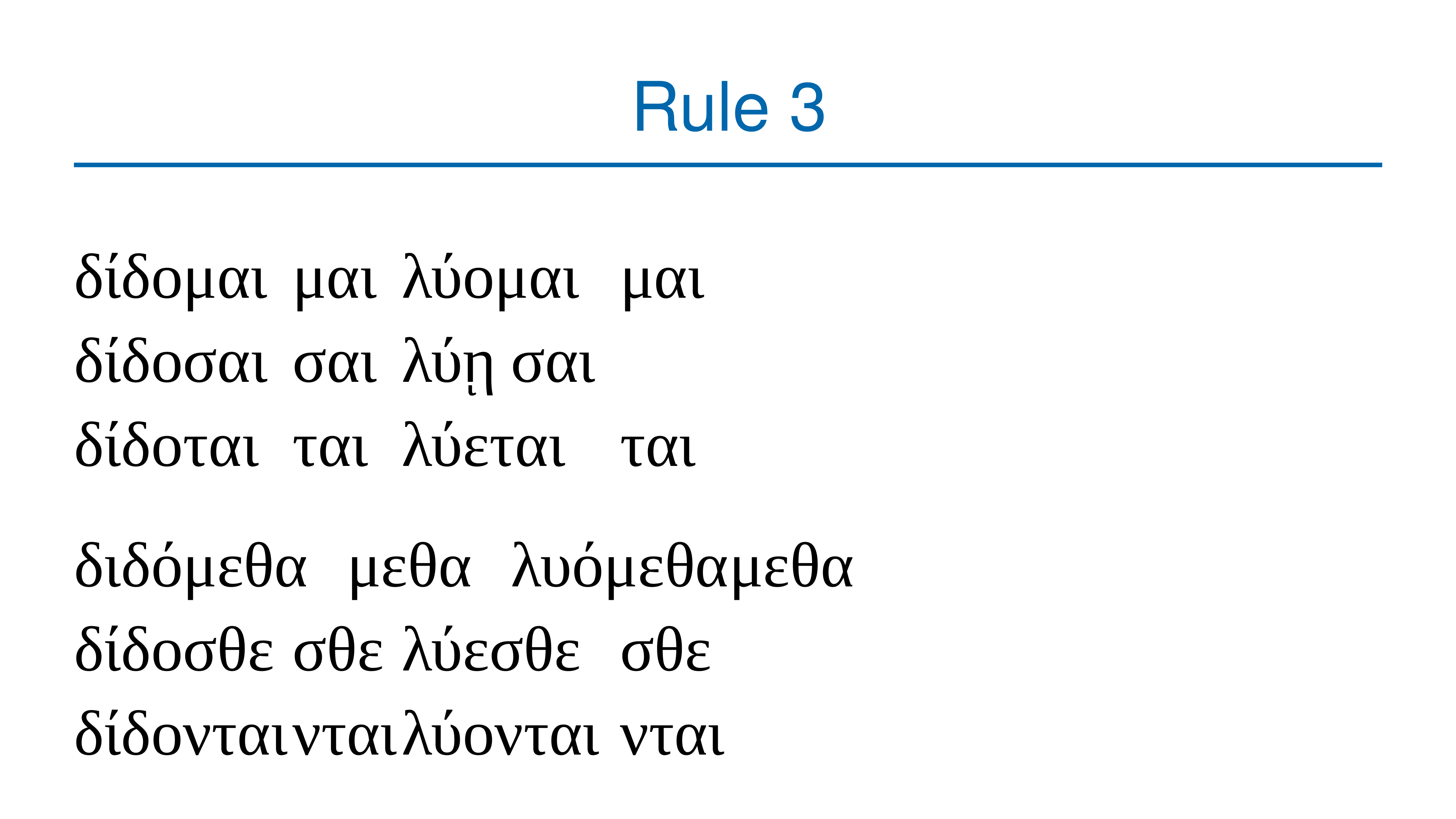

# Rule 3
δίδομαι	μαι	λύομαι	μαι
δίδοσαι	σαι	λύῃ	σαι
δίδοται	ται	λύεται	ται
διδόμεθα	μεθα	λυόμεθα	μεθα
δίδοσθε	σθε	λύεσθε	σθε
δίδονται	νται	λύονται	νται